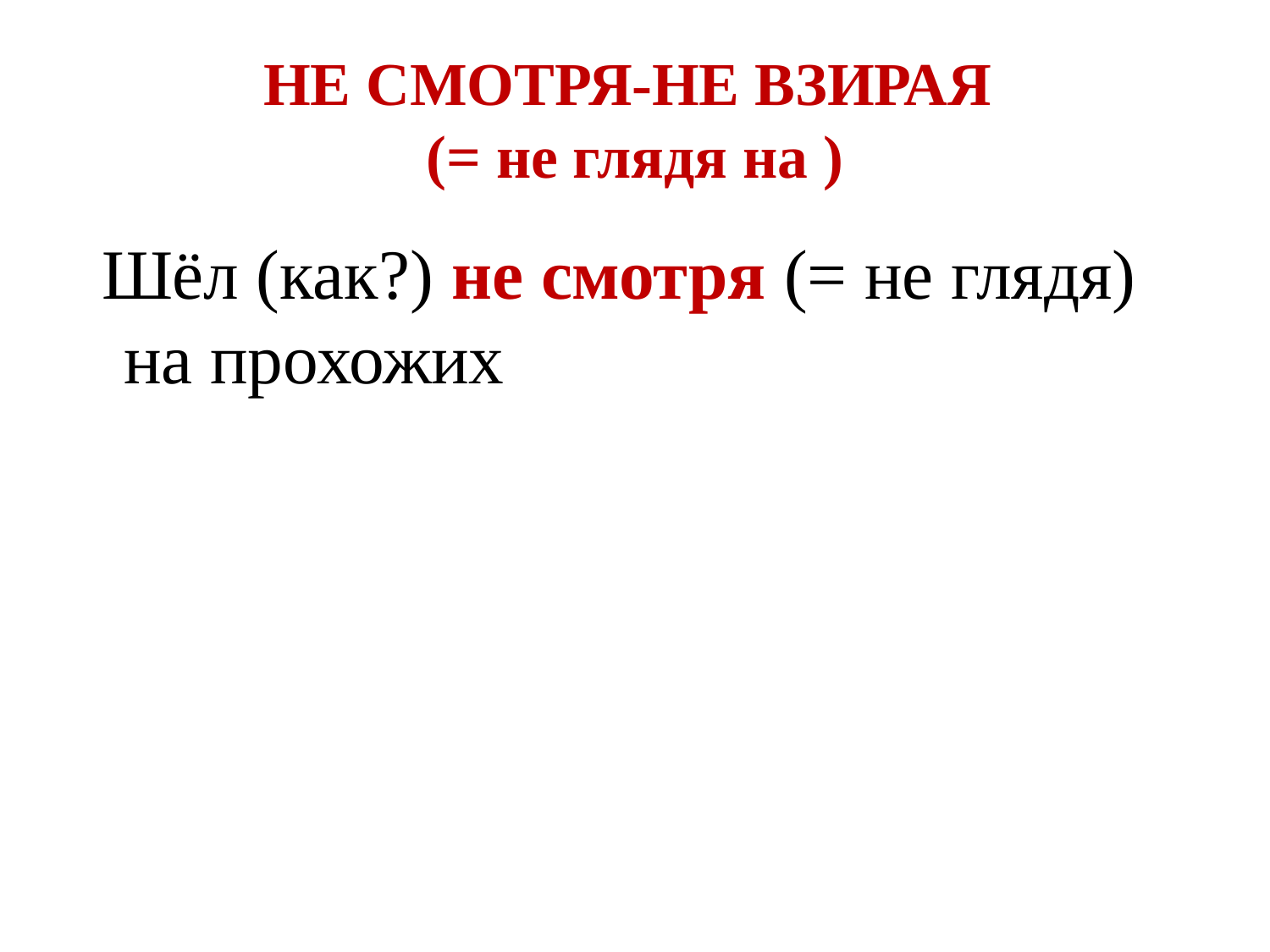

# НЕ СМОТРЯ-НЕ ВЗИРАЯ (= не глядя на )
  Шёл (как?) не смотря (= не глядя) на прохожих